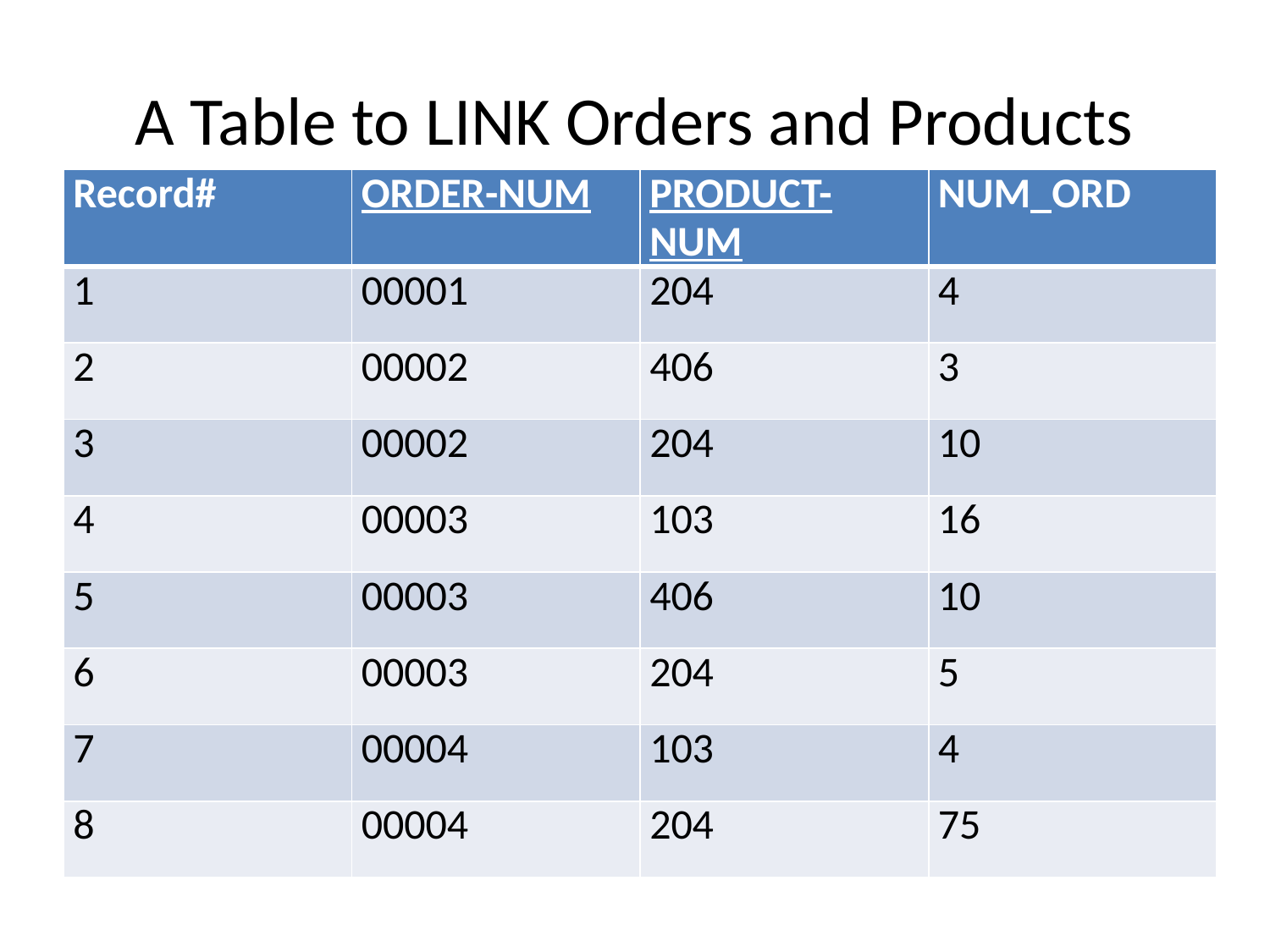

# A Table to LINK Orders and Products
| Record# | ORDER-NUM | PRODUCT-NUM | NUM\_ORD |
| --- | --- | --- | --- |
| 1 | 00001 | 204 | 4 |
| 2 | 00002 | 406 | 3 |
| 3 | 00002 | 204 | 10 |
| 4 | 00003 | 103 | 16 |
| 5 | 00003 | 406 | 10 |
| 6 | 00003 | 204 | 5 |
| 7 | 00004 | 103 | 4 |
| 8 | 00004 | 204 | 75 |